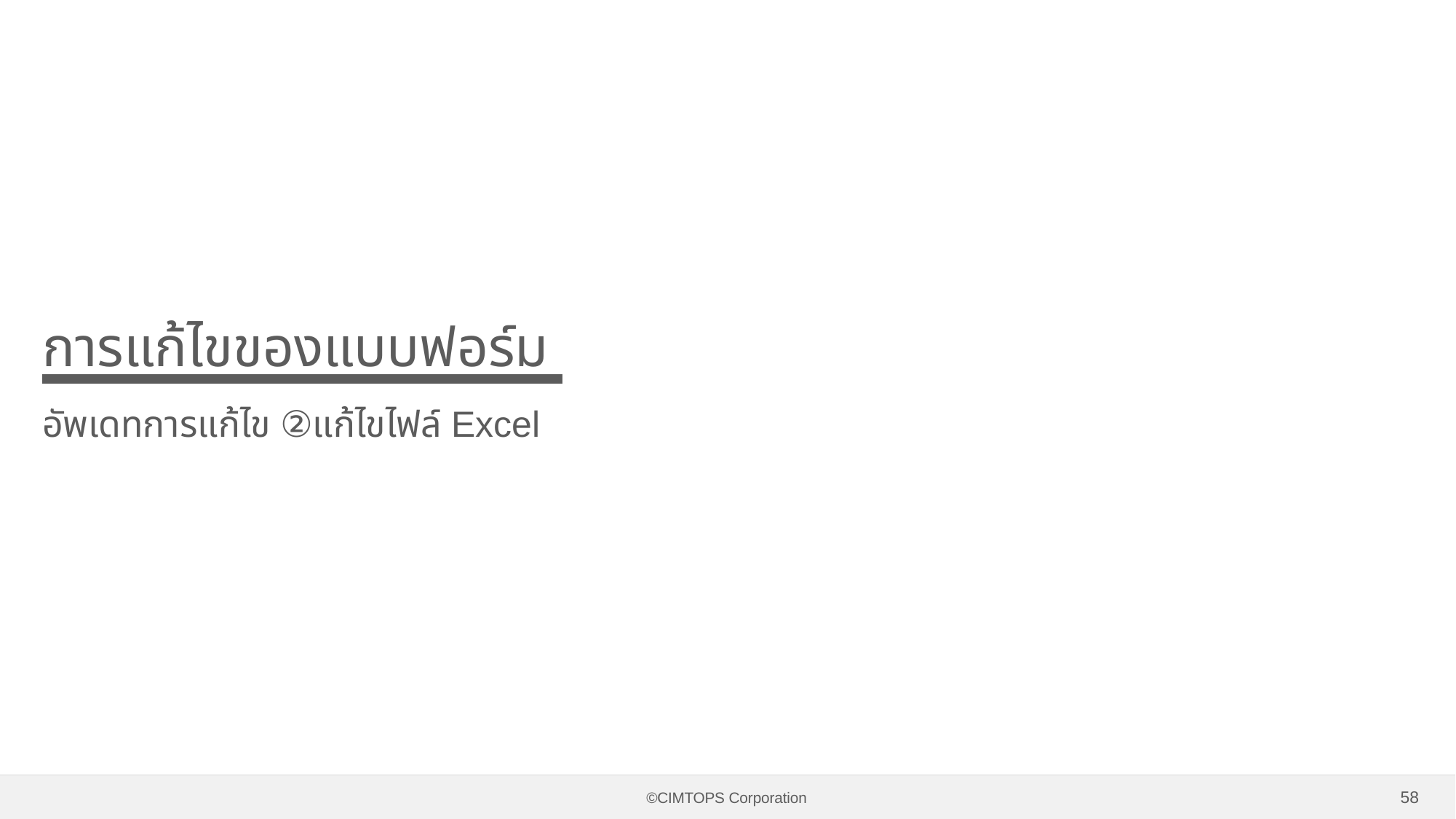

# การแก้ไขของแบบฟอร์ม
อัพเดทการแก้ไข ②แก้ไขไฟล์ Excel
58
©CIMTOPS Corporation